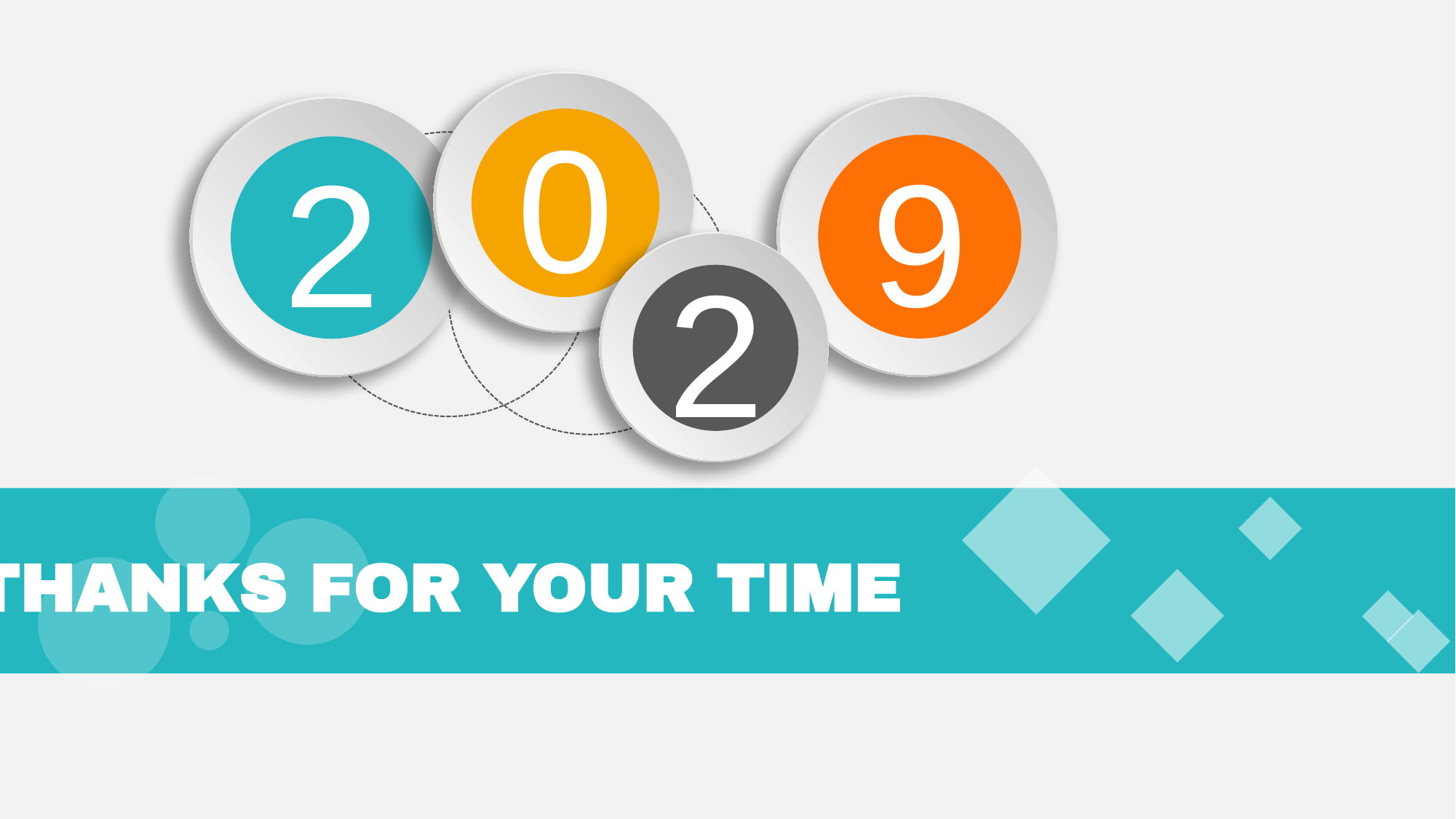

0

9
2

2

THANKS FOR YOUR TIME